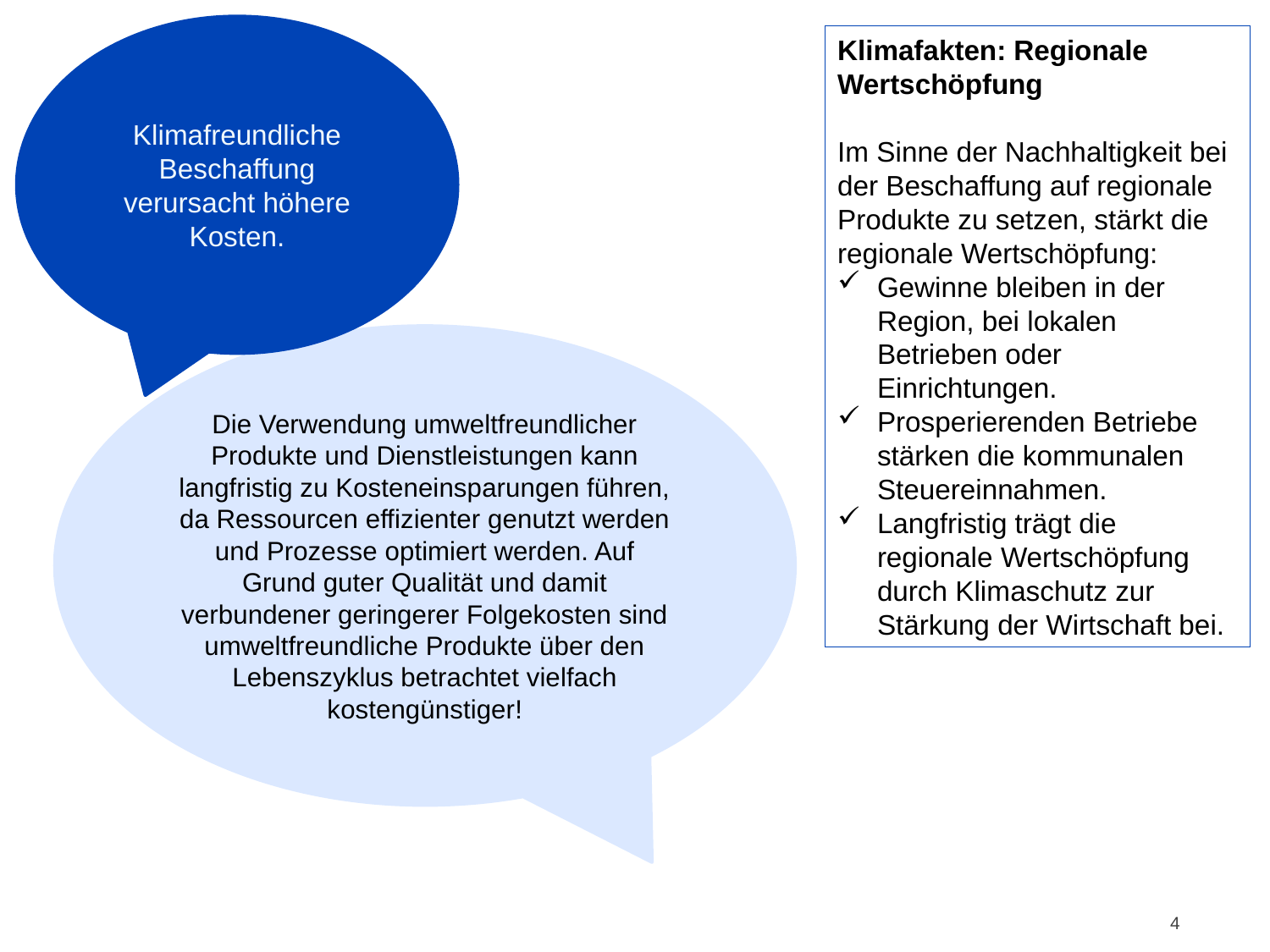

Klimafreundliche Beschaffung verursacht höhere Kosten.
Klimafakten: Regionale Wertschöpfung

Im Sinne der Nachhaltigkeit bei der Beschaffung auf regionale Produkte zu setzen, stärkt die regionale Wertschöpfung:
Gewinne bleiben in der Region, bei lokalen Betrieben oder Einrichtungen.
Prosperierenden Betriebe stärken die kommunalen Steuereinnahmen.
Langfristig trägt die regionale Wertschöpfung durch Klimaschutz zur Stärkung der Wirtschaft bei.
# Argumente 6
Die Verwendung umweltfreundlicher Produkte und Dienstleistungen kann langfristig zu Kosteneinsparungen führen, da Ressourcen effizienter genutzt werden und Prozesse optimiert werden. Auf Grund guter Qualität und damit verbundener geringerer Folgekosten sind umweltfreundliche Produkte über den Lebenszyklus betrachtet vielfach kostengünstiger!